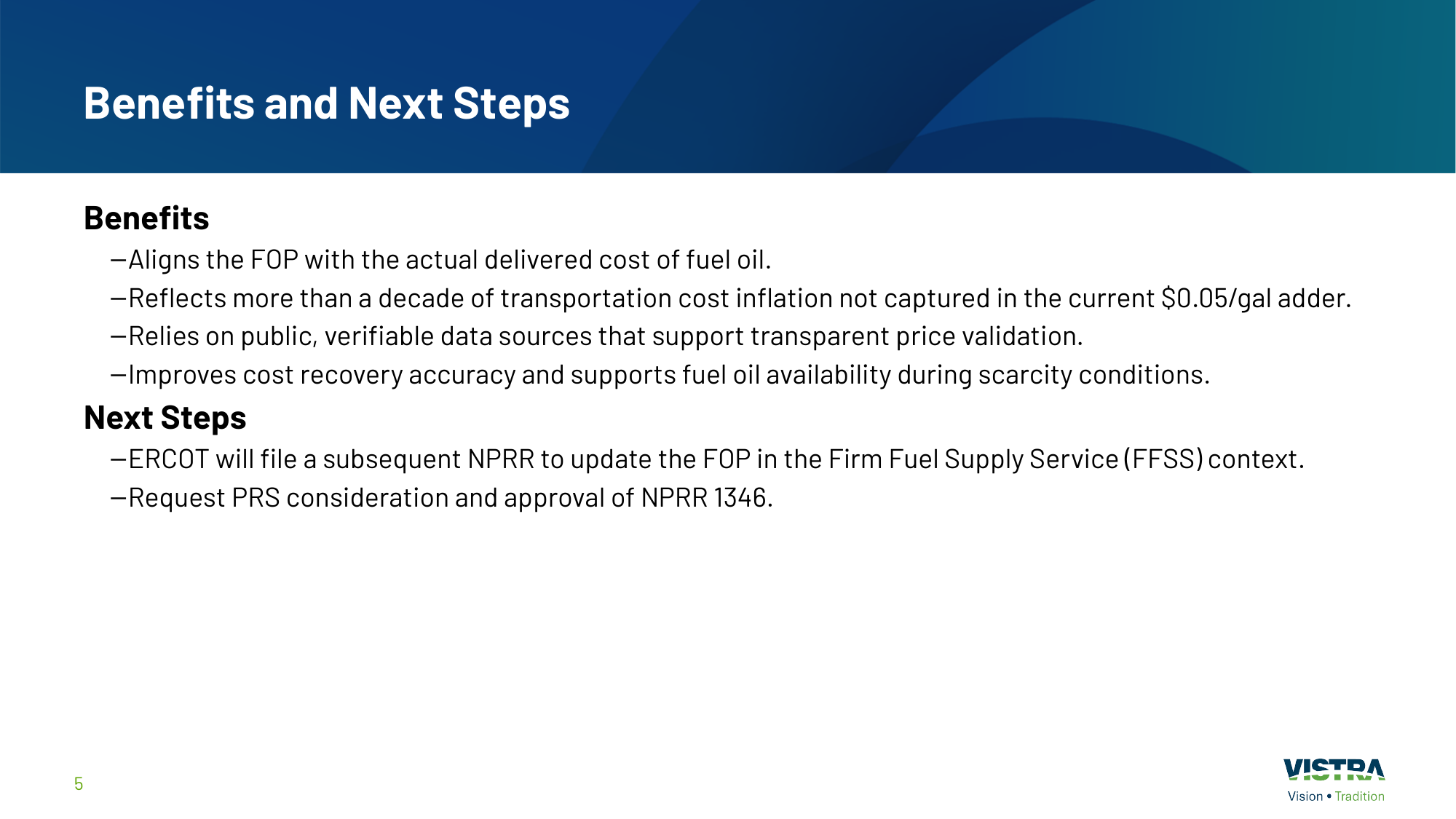

# Benefits and Next Steps
Benefits
Aligns the FOP with the actual delivered cost of fuel oil.
Reflects more than a decade of transportation cost inflation not captured in the current $0.05/gal adder.
Relies on public, verifiable data sources that support transparent price validation.
Improves cost recovery accuracy and supports fuel oil availability during scarcity conditions.
Next Steps
ERCOT will file a subsequent NPRR to update the FOP in the Firm Fuel Supply Service (FFSS) context.
Request PRS consideration and approval of NPRR 1346.